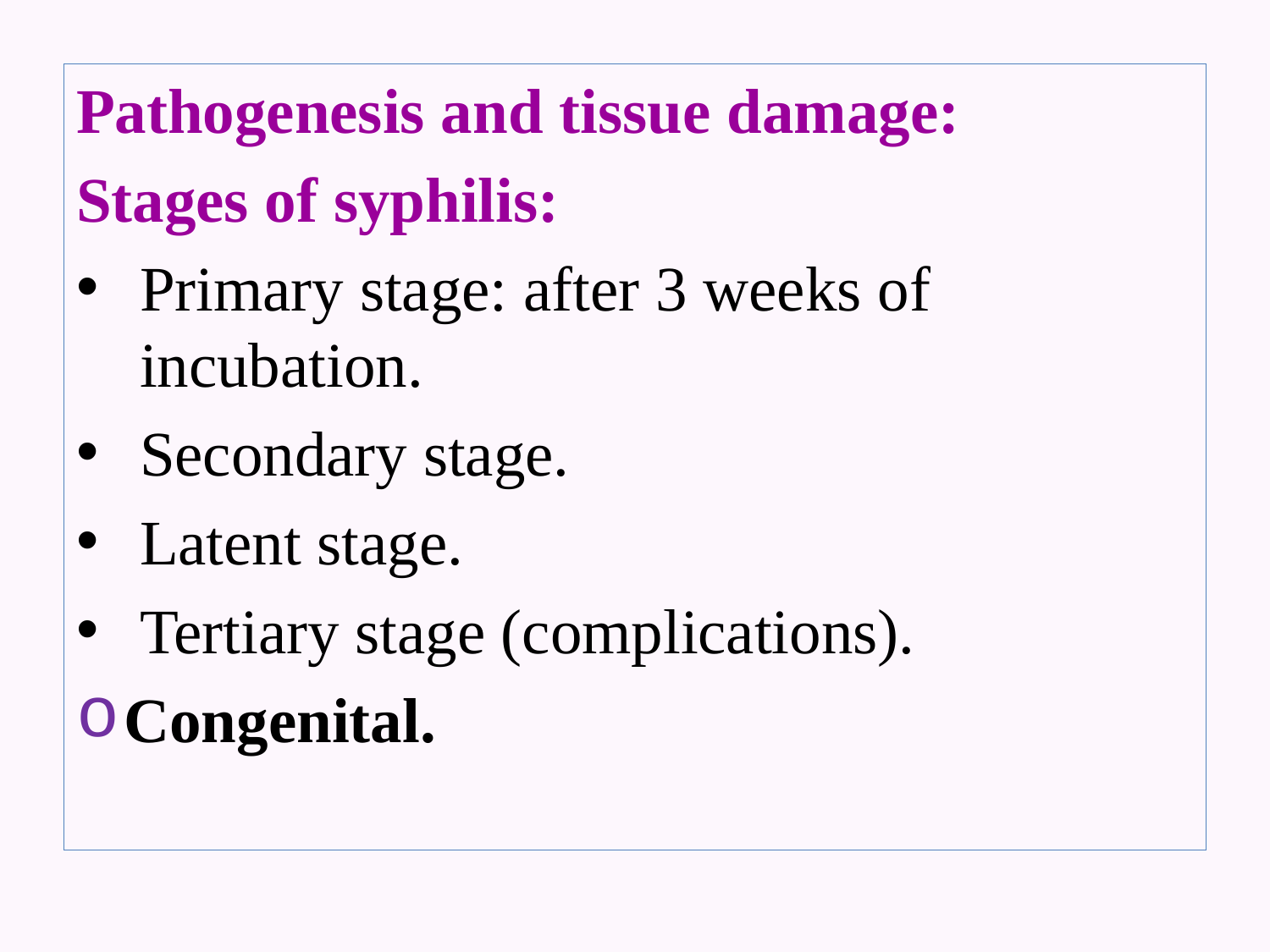

Pathogenesis and tissue damage:
Stages of syphilis:
Primary stage: after 3 weeks of incubation.
Secondary stage.
Latent stage.
Tertiary stage (complications).
Congenital.